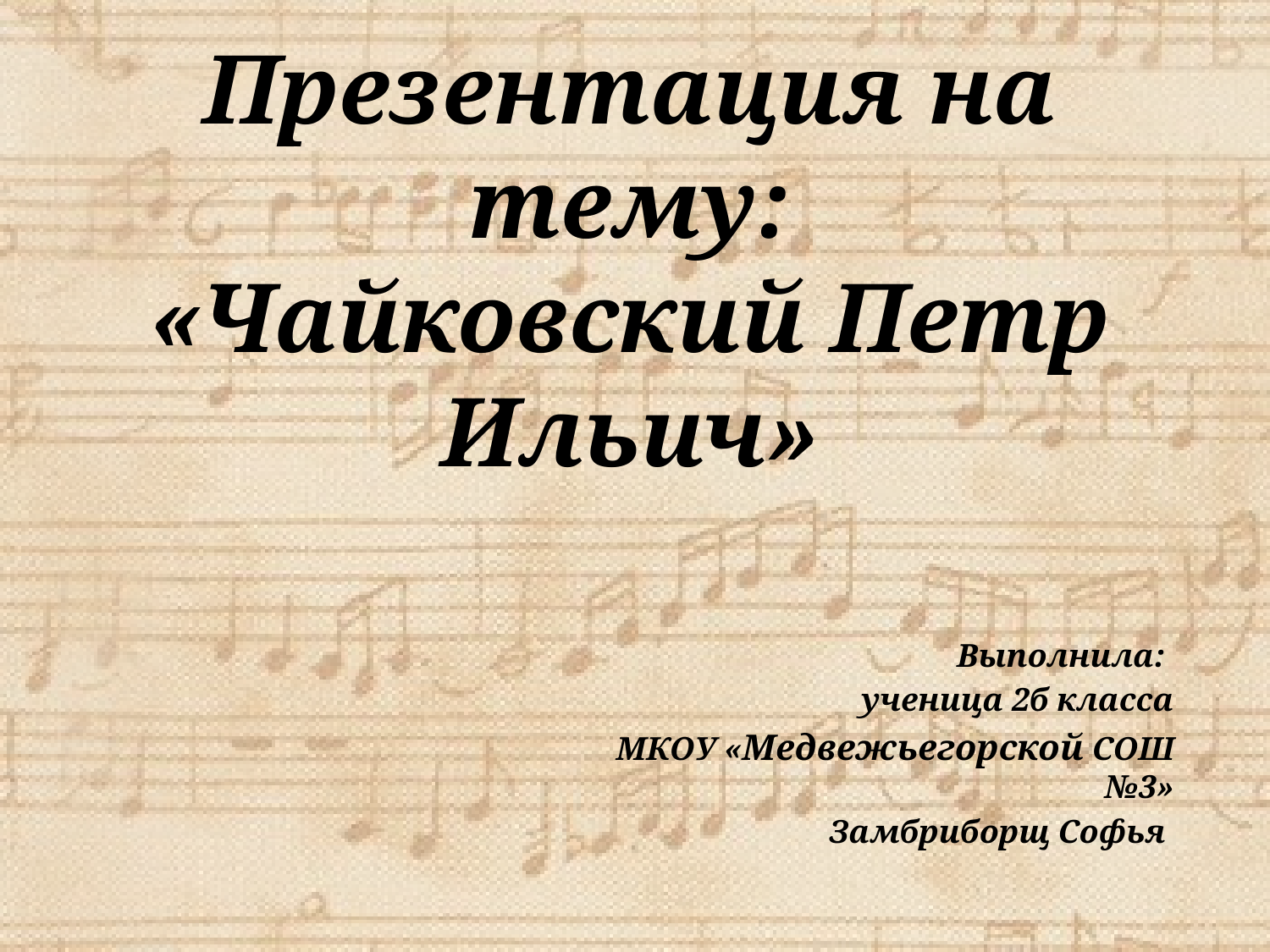

# Презентация на тему: «Чайковский Петр Ильич»

Выполнила:
ученица 2б класса
МКОУ «Медвежьегорской СОШ №3»
Замбриборщ Софья